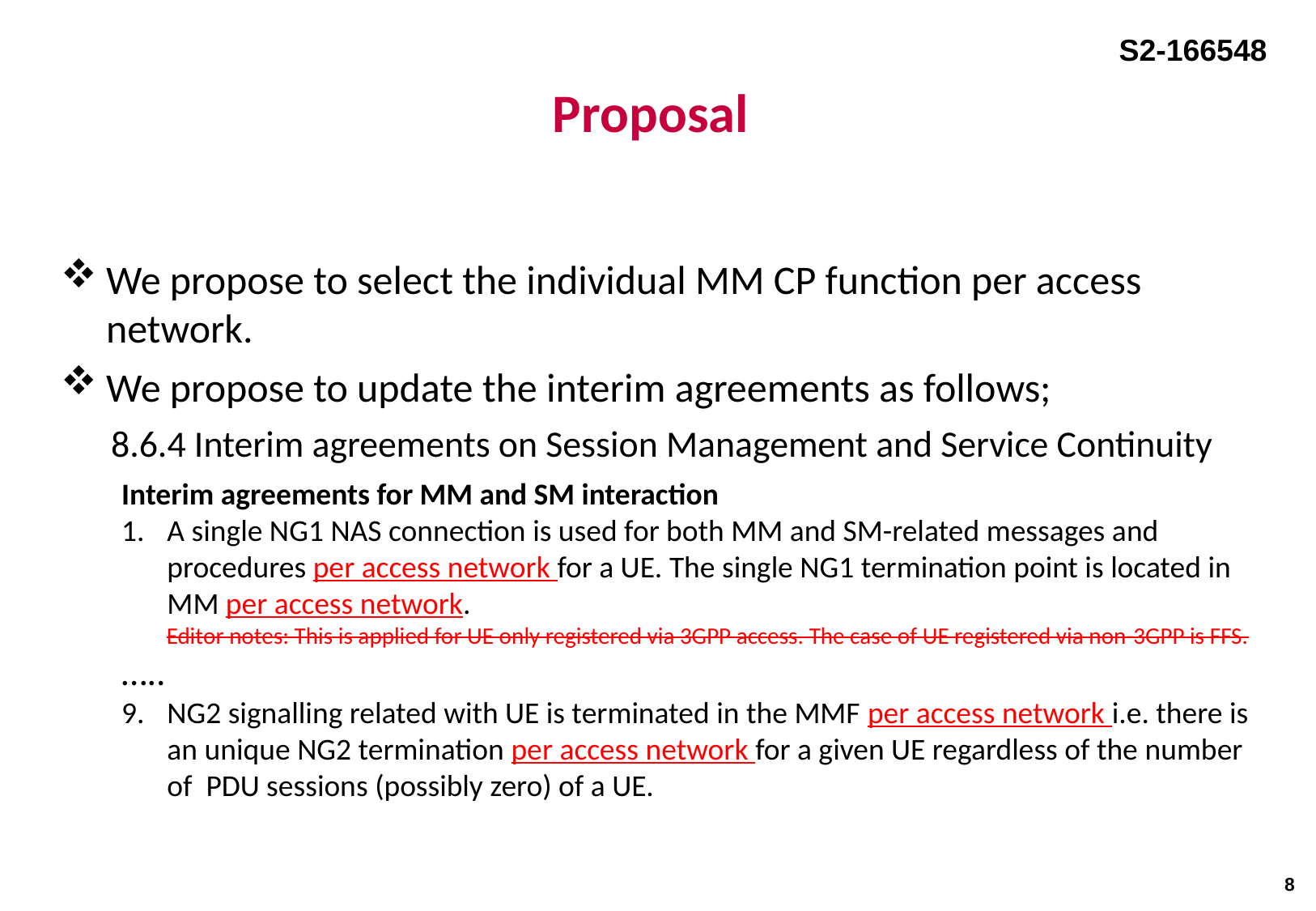

S2-166548
Proposal

We propose to select the individual MM CP function per access network.
We propose to update the interim agreements as follows;
8.6.4 Interim agreements on Session Management and Service Continuity
Interim agreements for MM and SM interaction
A single NG1 NAS connection is used for both MM and SM-related messages and procedures per access network for a UE. The single NG1 termination point is located in MM per access network.
          Editor notes: This is applied for UE only registered via 3GPP access. The case of UE registered via non-3GPP is FFS.
…..
NG2 signalling related with UE is terminated in the MMF per access network i.e. there is an unique NG2 termination per access network for a given UE regardless of the number of  PDU sessions (possibly zero) of a UE.

8